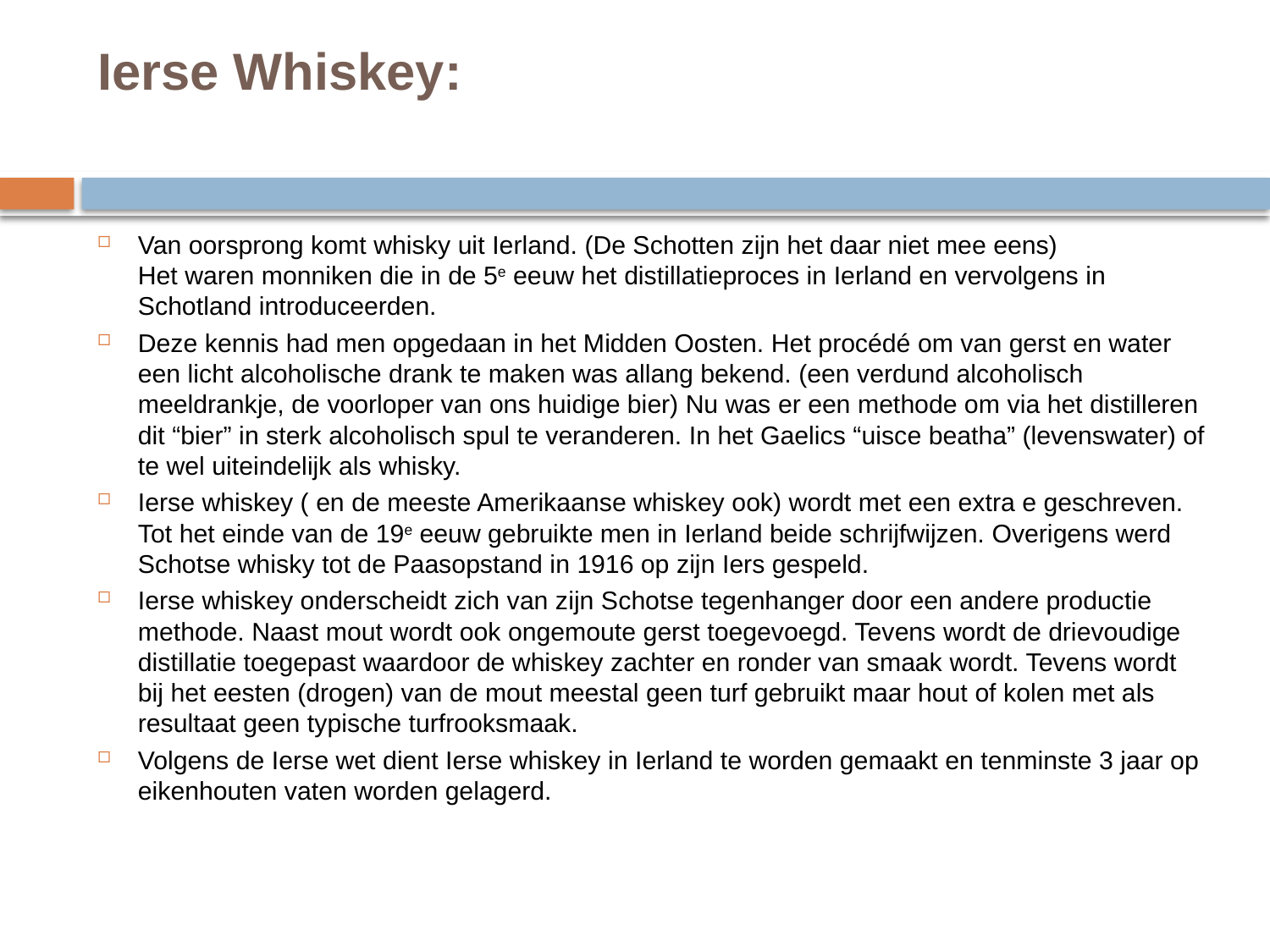

# Ierse Whiskey:
Van oorsprong komt whisky uit Ierland. (De Schotten zijn het daar niet mee eens)
Het waren monniken die in de 5e eeuw het distillatieproces in Ierland en vervolgens in Schotland introduceerden.
Deze kennis had men opgedaan in het Midden Oosten. Het procédé om van gerst en water een licht alcoholische drank te maken was allang bekend. (een verdund alcoholisch meeldrankje, de voorloper van ons huidige bier) Nu was er een methode om via het distilleren dit “bier” in sterk alcoholisch spul te veranderen. In het Gaelics “uisce beatha” (levenswater) of te wel uiteindelijk als whisky.
Ierse whiskey ( en de meeste Amerikaanse whiskey ook) wordt met een extra e geschreven.
Tot het einde van de 19e eeuw gebruikte men in Ierland beide schrijfwijzen. Overigens werd Schotse whisky tot de Paasopstand in 1916 op zijn Iers gespeld.
Ierse whiskey onderscheidt zich van zijn Schotse tegenhanger door een andere productie methode. Naast mout wordt ook ongemoute gerst toegevoegd. Tevens wordt de drievoudige distillatie toegepast waardoor de whiskey zachter en ronder van smaak wordt. Tevens wordt bij het eesten (drogen) van de mout meestal geen turf gebruikt maar hout of kolen met als resultaat geen typische turfrooksmaak.
Volgens de Ierse wet dient Ierse whiskey in Ierland te worden gemaakt en tenminste 3 jaar op eikenhouten vaten worden gelagerd.